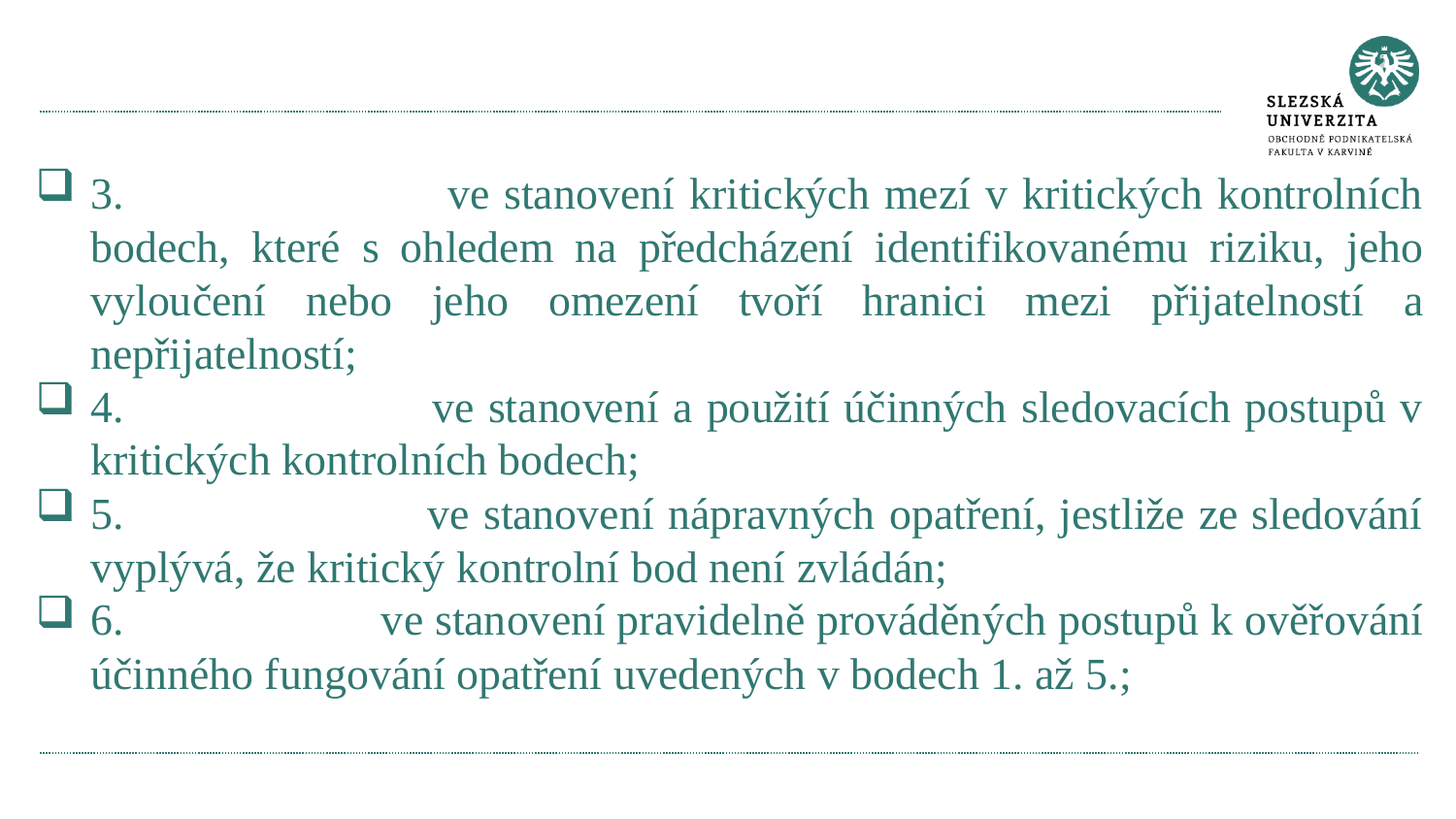

#

3.                      ve stanovení kritických mezí v kritických kontrolních bodech, které s ohledem na předcházení identifikovanému riziku, jeho vyloučení nebo jeho omezení tvoří hranici mezi přijatelností a nepřijatelností;
4.                      ve stanovení a použití účinných sledovacích postupů v kritických kontrolních bodech;
5.                      ve stanovení nápravných opatření, jestliže ze sledování vyplývá, že kritický kontrolní bod není zvládán;
6.                      ve stanovení pravidelně prováděných postupů k ověřování účinného fungování opatření uvedených v bodech 1. až 5.;